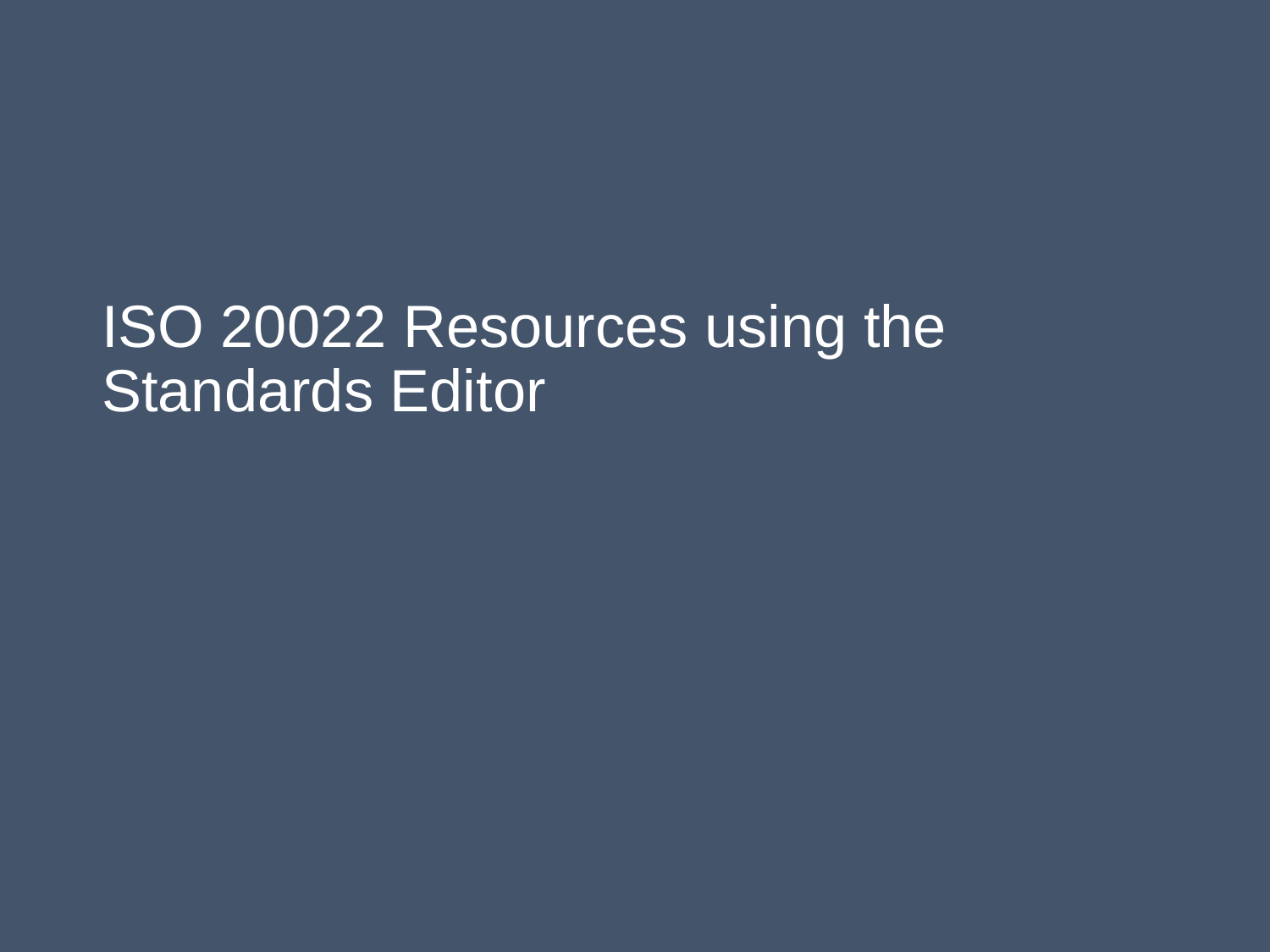

# ISO 20022 Resources using the Standards Editor